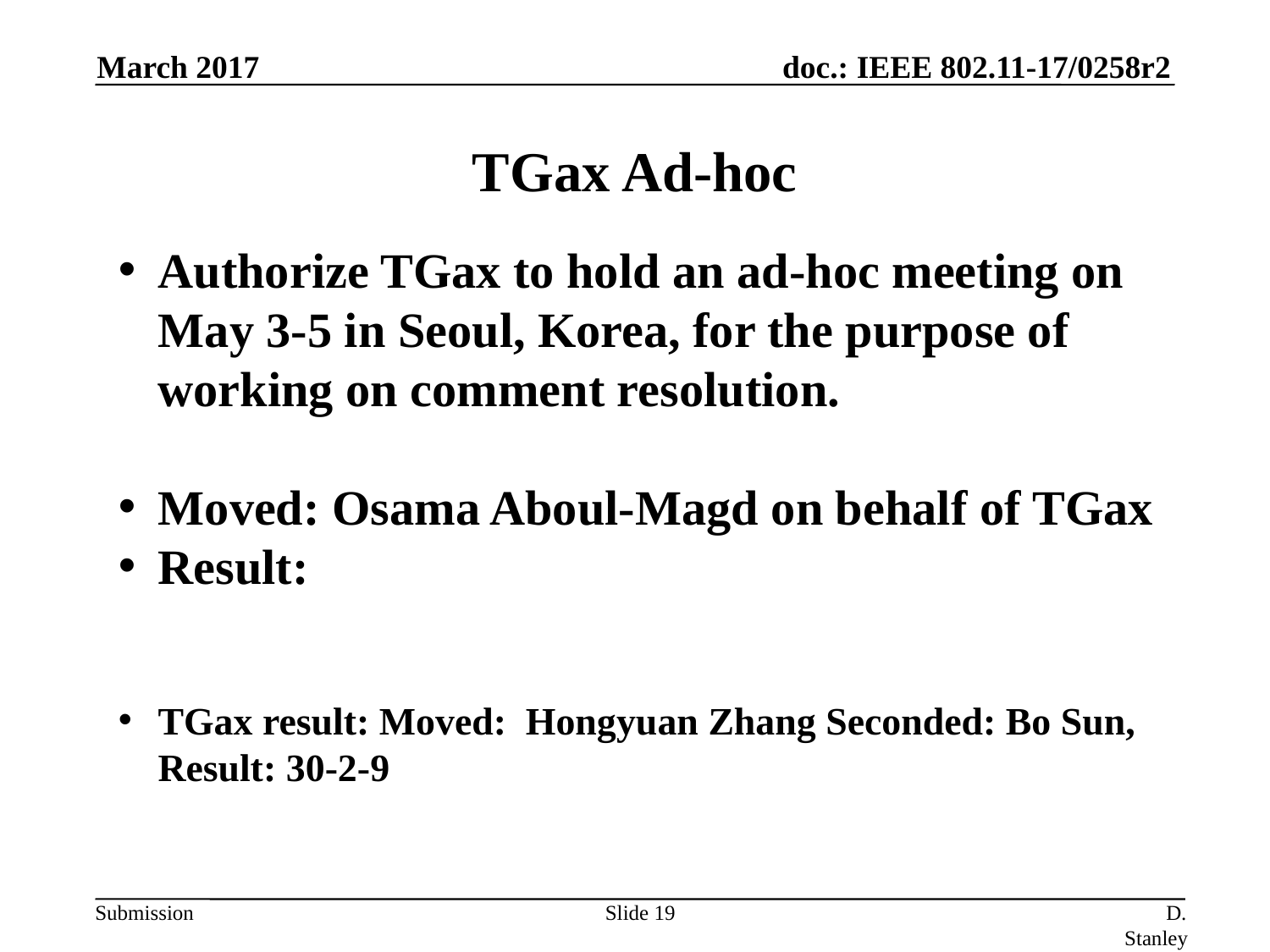

March 2017
# TGax Ad-hoc
Authorize TGax to hold an ad-hoc meeting on May 3-5 in Seoul, Korea, for the purpose of working on comment resolution.

Moved: Osama Aboul-Magd on behalf of TGax
Result:

TGax result: Moved:  Hongyuan Zhang Seconded: Bo Sun, Result: 30-2-9

Slide 19
D. Stanley, HP Enterprise